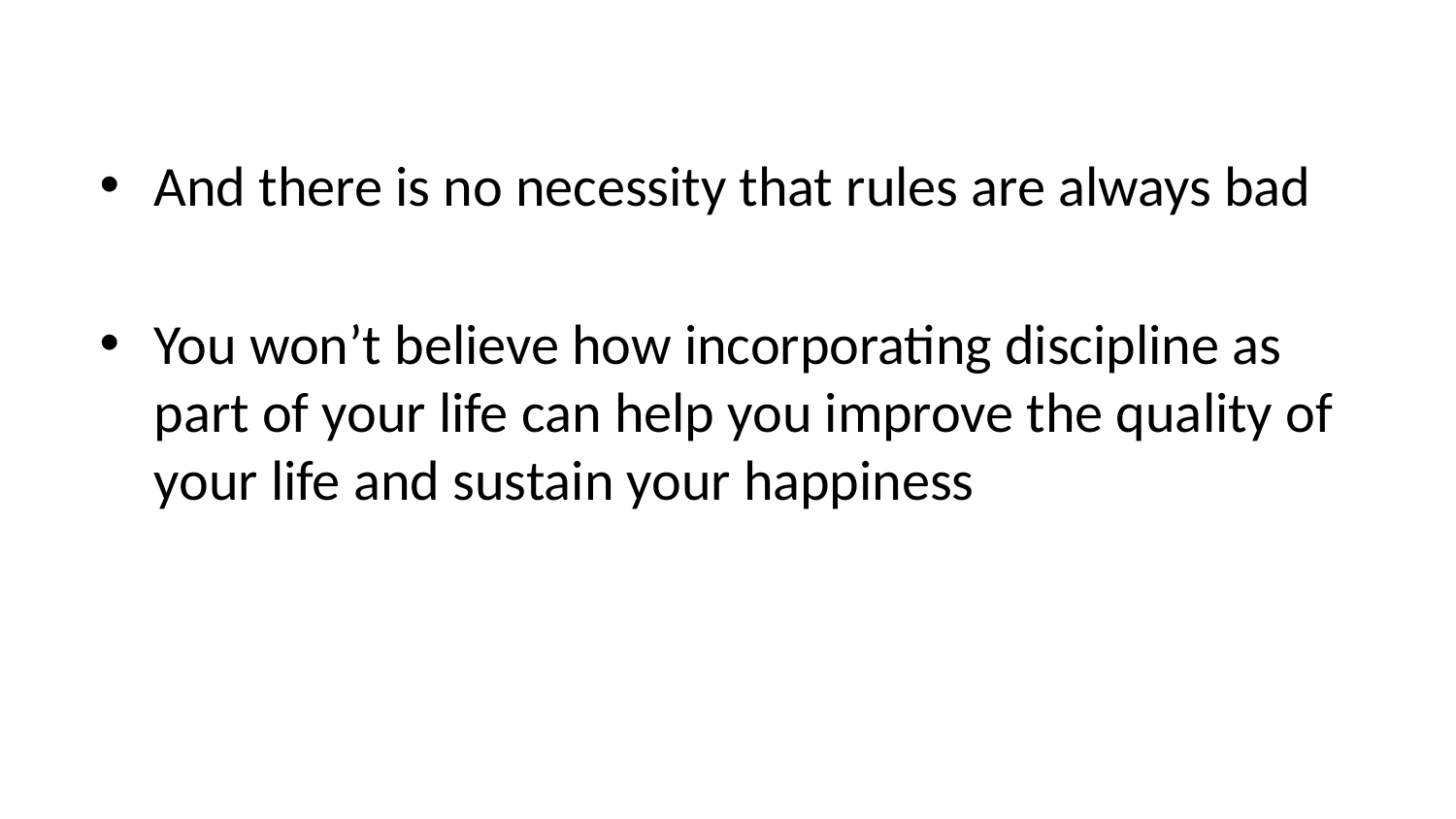

And there is no necessity that rules are always bad

You won’t believe how incorporating discipline as part of your life can help you improve the quality of your life and sustain your happiness